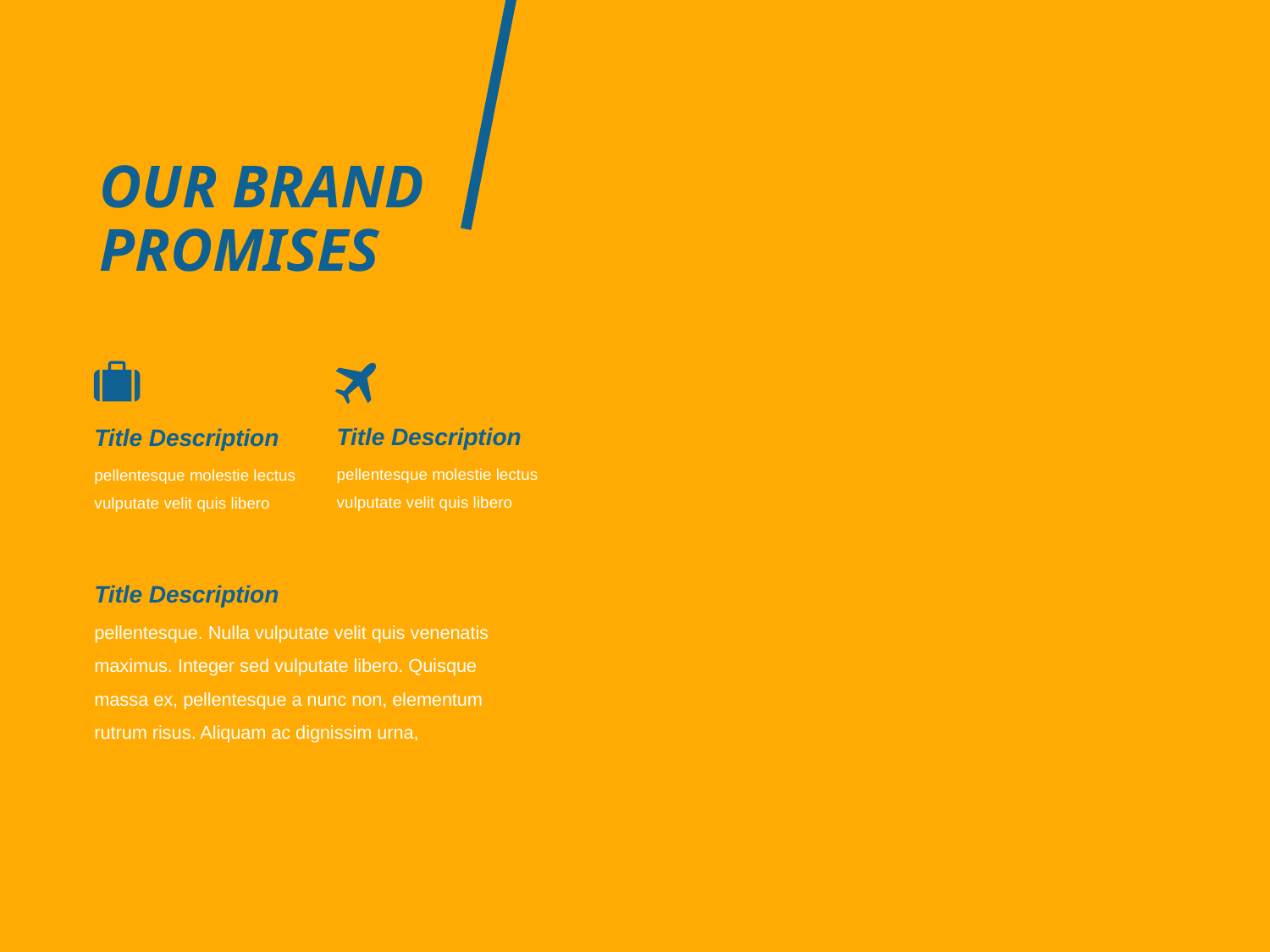

# OUR BRAND PROMISES

Title Description
Title Description
pellentesque molestie lectus vulputate velit quis libero
pellentesque molestie lectus vulputate velit quis libero
Title Description
pellentesque. Nulla vulputate velit quis venenatis maximus. Integer sed vulputate libero. Quisque massa ex, pellentesque a nunc non, elementum rutrum risus. Aliquam ac dignissim urna,